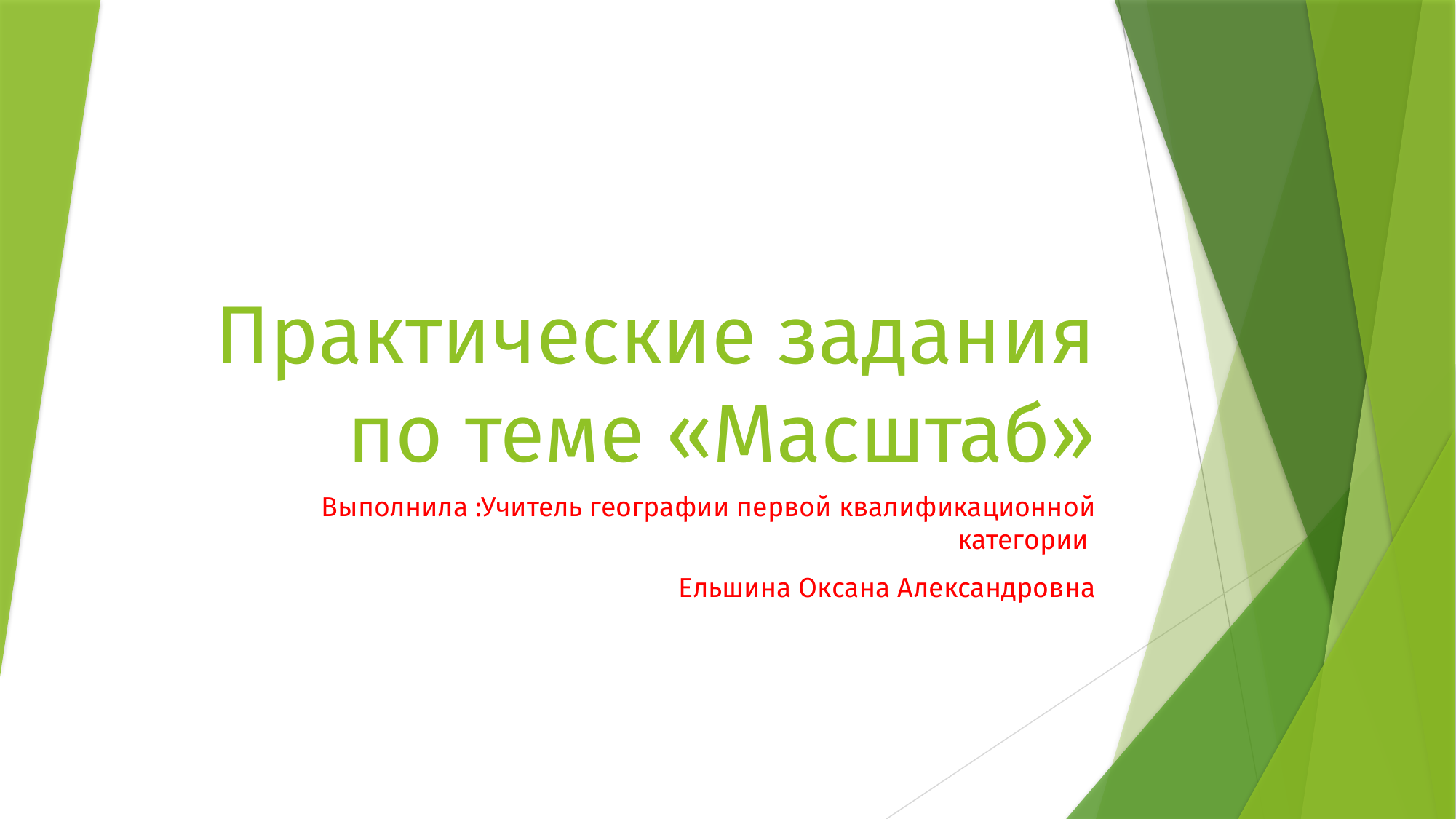

# Практические задания по теме «Масштаб»
Выполнила :Учитель географии первой квалификационной категории
Ельшина Оксана Александровна